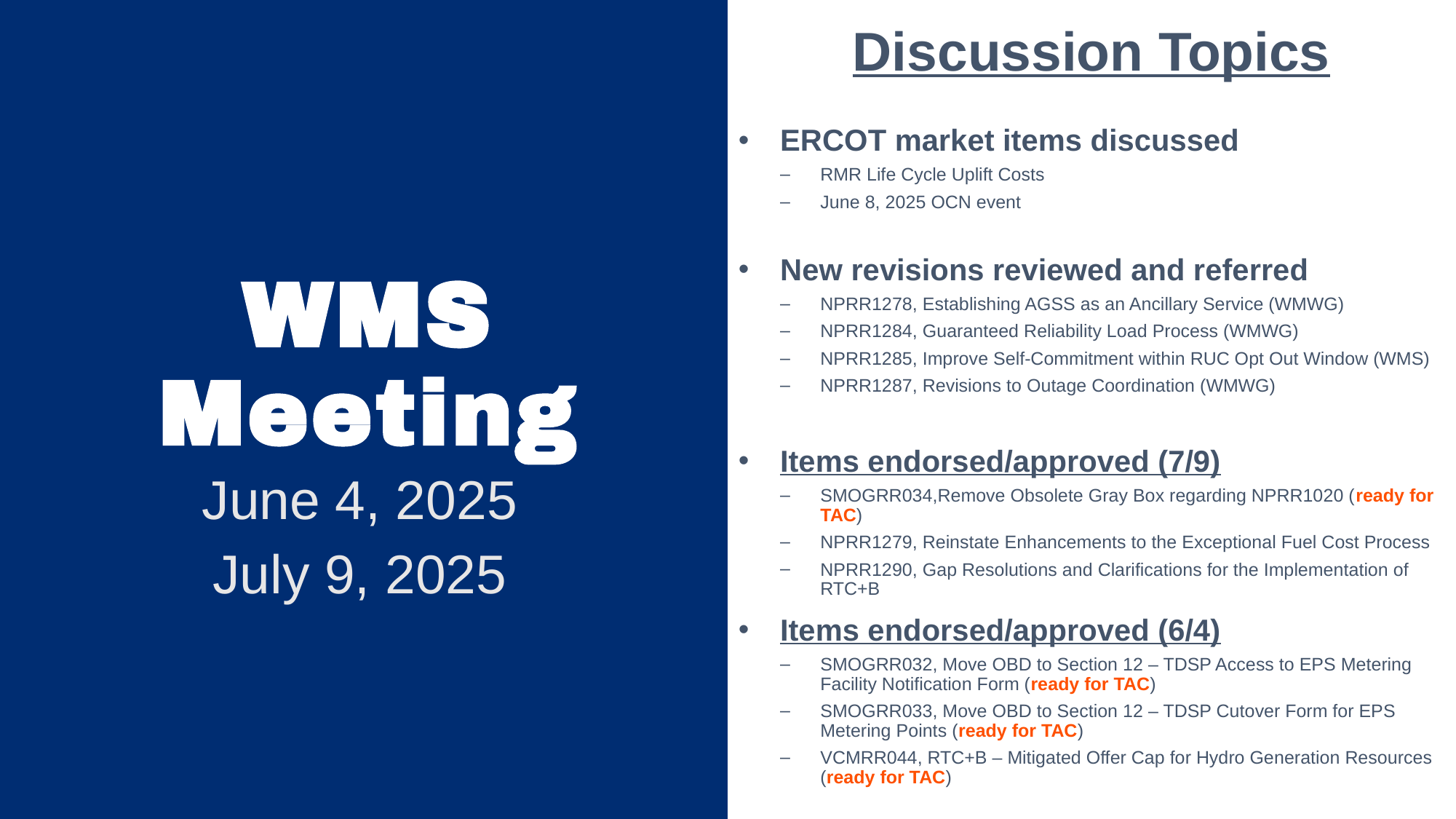

Discussion Topics

ERCOT market items discussed
RMR Life Cycle Uplift Costs
June 8, 2025 OCN event

New revisions reviewed and referred
NPRR1278, Establishing AGSS as an Ancillary Service (WMWG)
NPRR1284, Guaranteed Reliability Load Process (WMWG)
NPRR1285, Improve Self-Commitment within RUC Opt Out Window (WMS)
NPRR1287, Revisions to Outage Coordination (WMWG)

Items endorsed/approved (7/9)
SMOGRR034,Remove Obsolete Gray Box regarding NPRR1020 (ready for TAC)
NPRR1279, Reinstate Enhancements to the Exceptional Fuel Cost Process
NPRR1290, Gap Resolutions and Clarifications for the Implementation of RTC+B
Items endorsed/approved (6/4)
SMOGRR032, Move OBD to Section 12 – TDSP Access to EPS Metering Facility Notification Form (ready for TAC)
SMOGRR033, Move OBD to Section 12 – TDSP Cutover Form for EPS Metering Points (ready for TAC)
VCMRR044, RTC+B – Mitigated Offer Cap for Hydro Generation Resources (ready for TAC)

# WMS Meeting
June 4, 2025
July 9, 2025